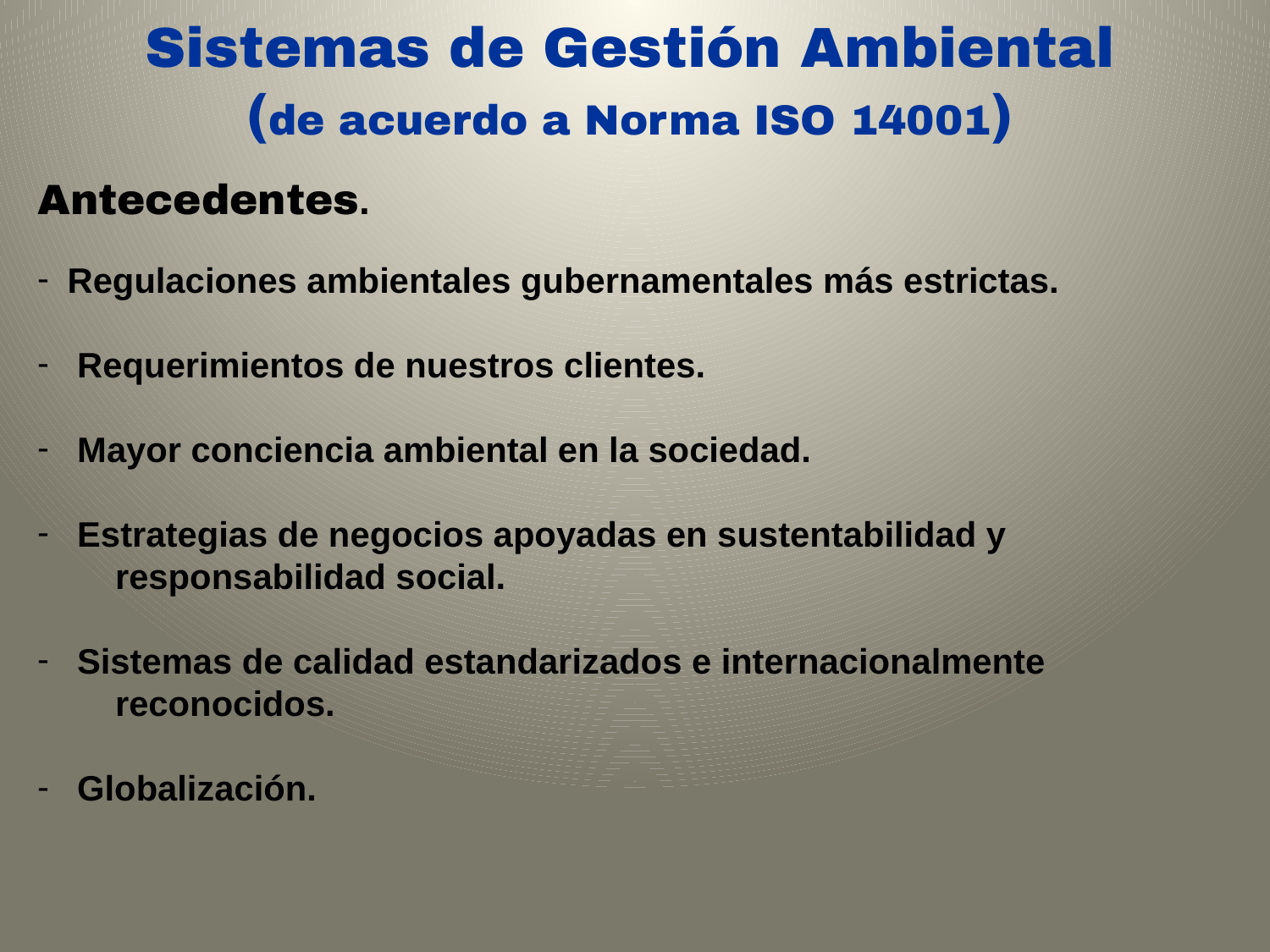

Sistemas de Gestión Ambiental
(de acuerdo a Norma ISO 14001)
Antecedentes.

Regulaciones ambientales gubernamentales más estrictas.

 Requerimientos de nuestros clientes.

 Mayor conciencia ambiental en la sociedad.

 Estrategias de negocios apoyadas en sustentabilidad y responsabilidad social.

 Sistemas de calidad estandarizados e internacionalmente reconocidos.

 Globalización.